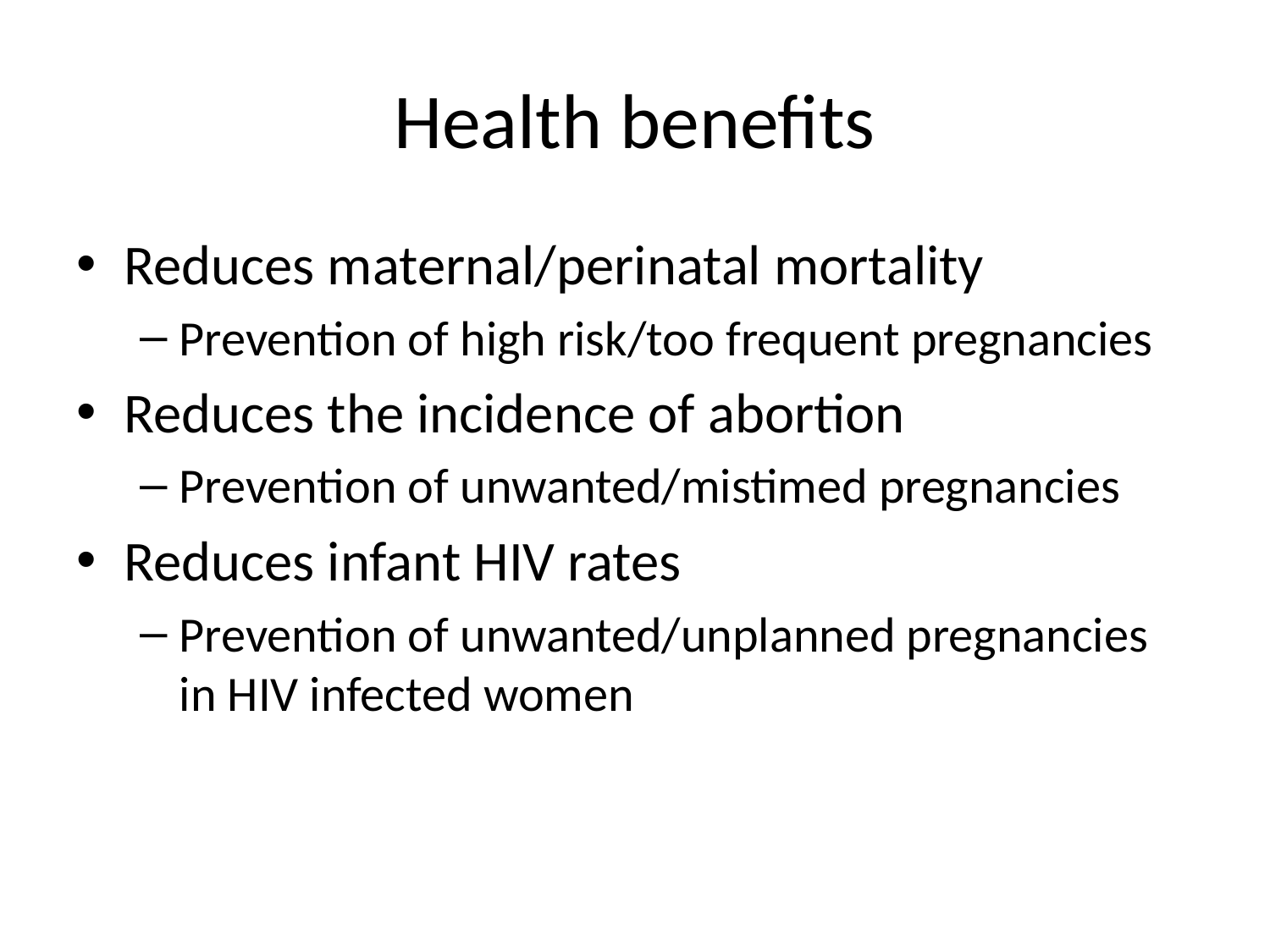

# Health benefits
Reduces maternal/perinatal mortality
Prevention of high risk/too frequent pregnancies
Reduces the incidence of abortion
Prevention of unwanted/mistimed pregnancies
Reduces infant HIV rates
Prevention of unwanted/unplanned pregnancies in HIV infected women